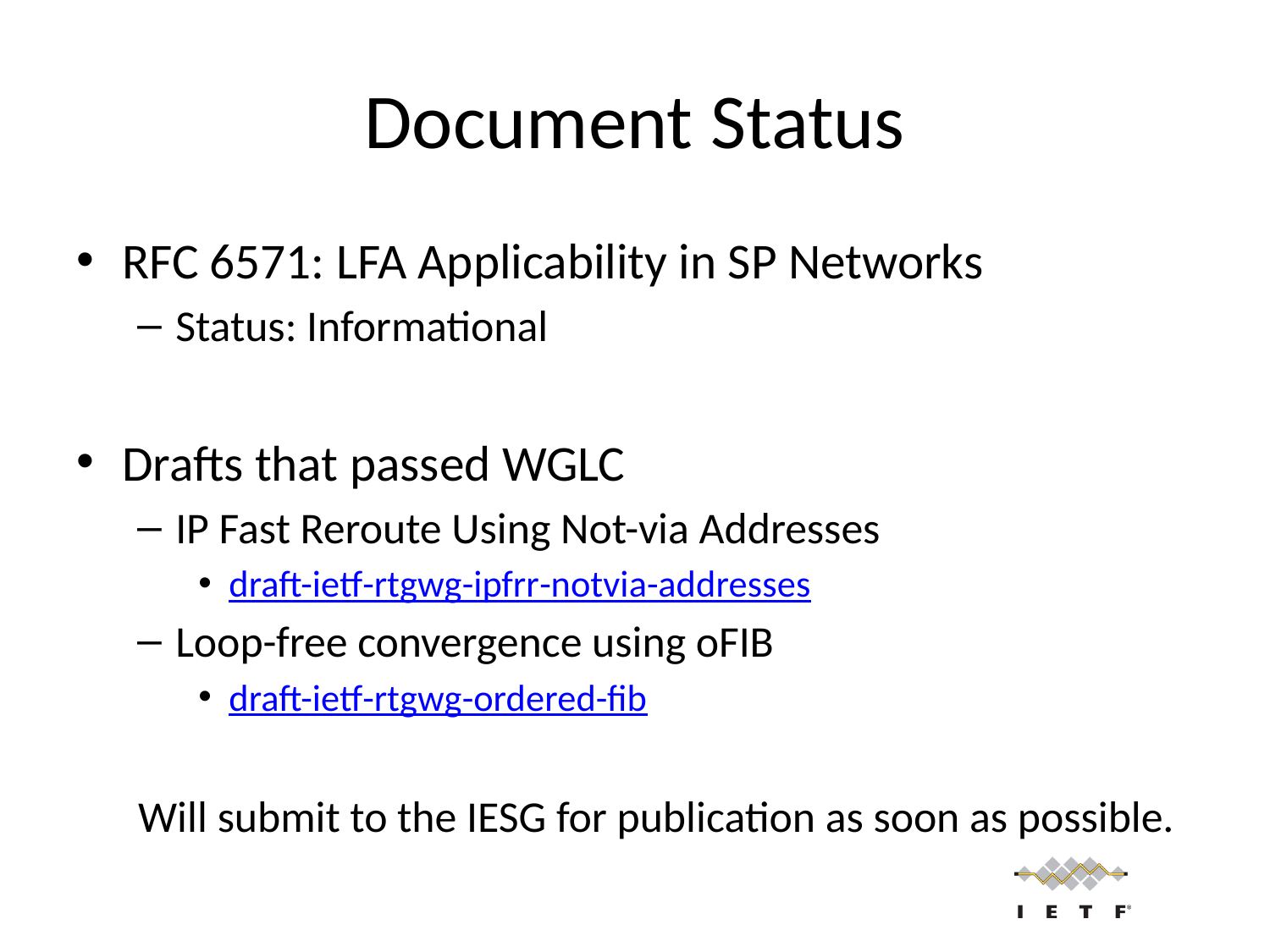

# Document Status
RFC 6571: LFA Applicability in SP Networks
Status: Informational

Drafts that passed WGLC
IP Fast Reroute Using Not-via Addresses
draft-ietf-rtgwg-ipfrr-notvia-addresses
Loop-free convergence using oFIB
draft-ietf-rtgwg-ordered-fib

Will submit to the IESG for publication as soon as possible.